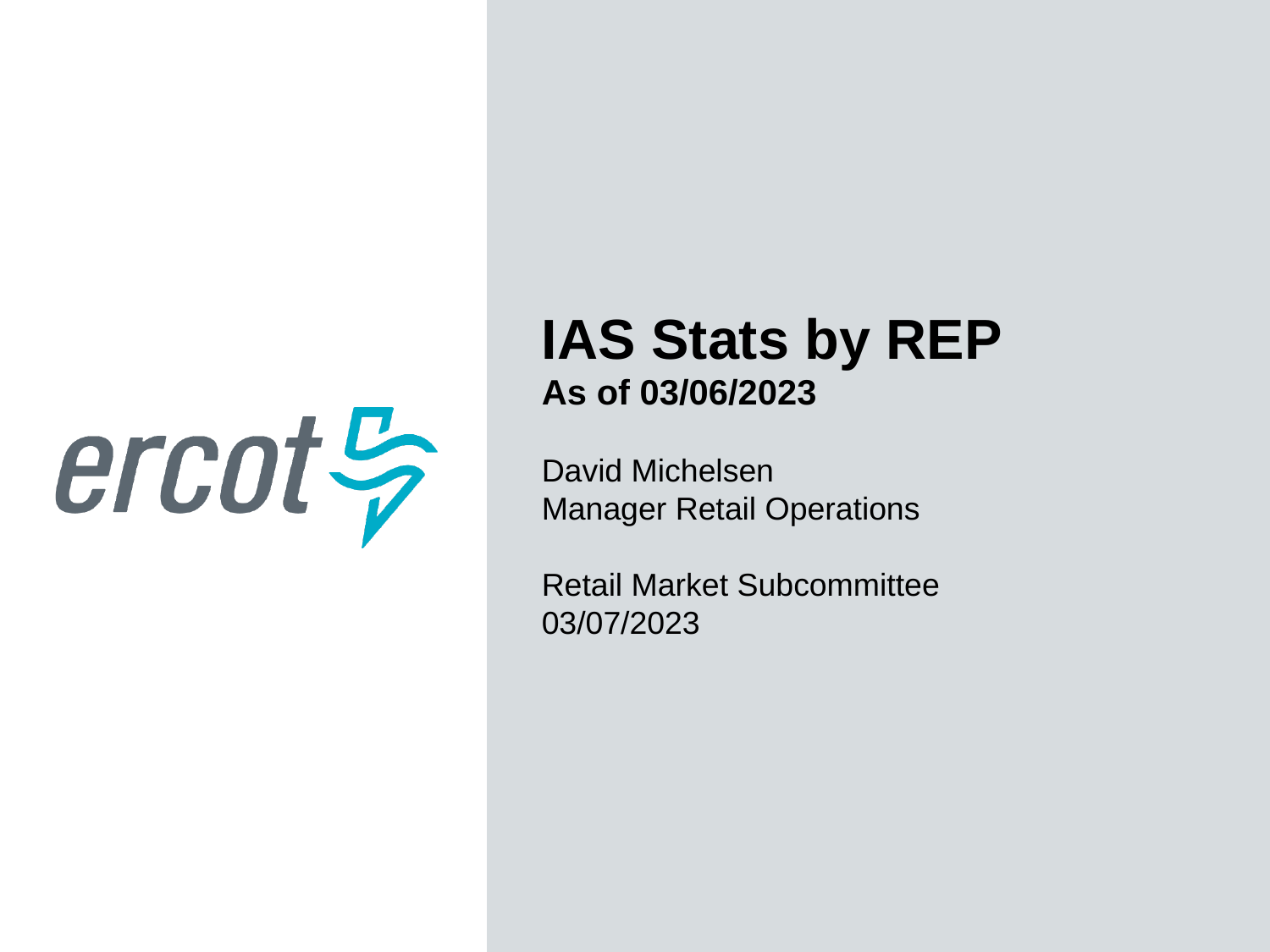

IAS Stats by REP
As of 03/06/2023

David Michelsen
Manager Retail Operations

Retail Market Subcommittee
03/07/2023